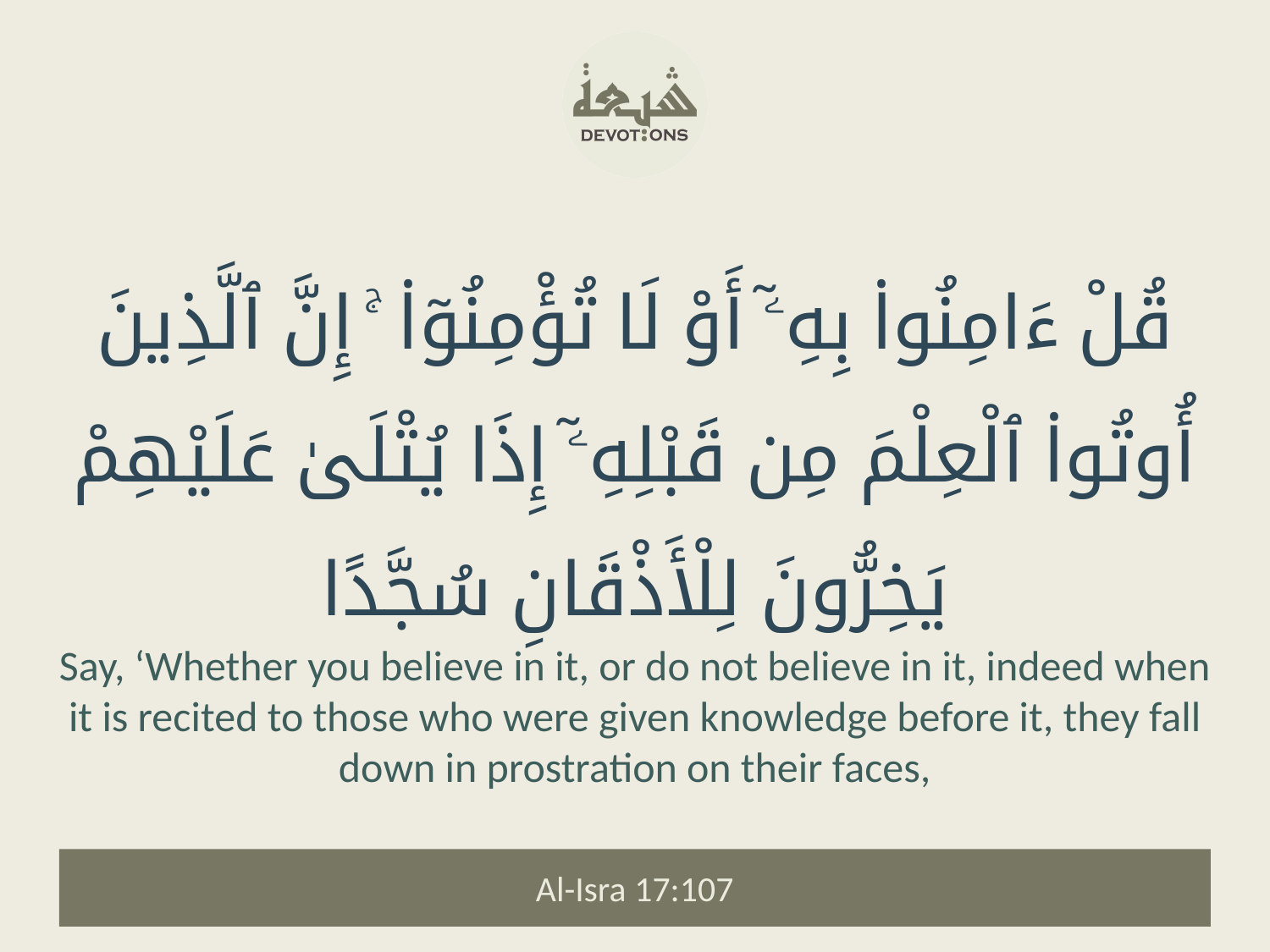

قُلْ ءَامِنُوا۟ بِهِۦٓ أَوْ لَا تُؤْمِنُوٓا۟ ۚ إِنَّ ٱلَّذِينَ أُوتُوا۟ ٱلْعِلْمَ مِن قَبْلِهِۦٓ إِذَا يُتْلَىٰ عَلَيْهِمْ يَخِرُّونَ لِلْأَذْقَانِ سُجَّدًا
Say, ‘Whether you believe in it, or do not believe in it, indeed when it is recited to those who were given knowledge before it, they fall down in prostration on their faces,
Al-Isra 17:107